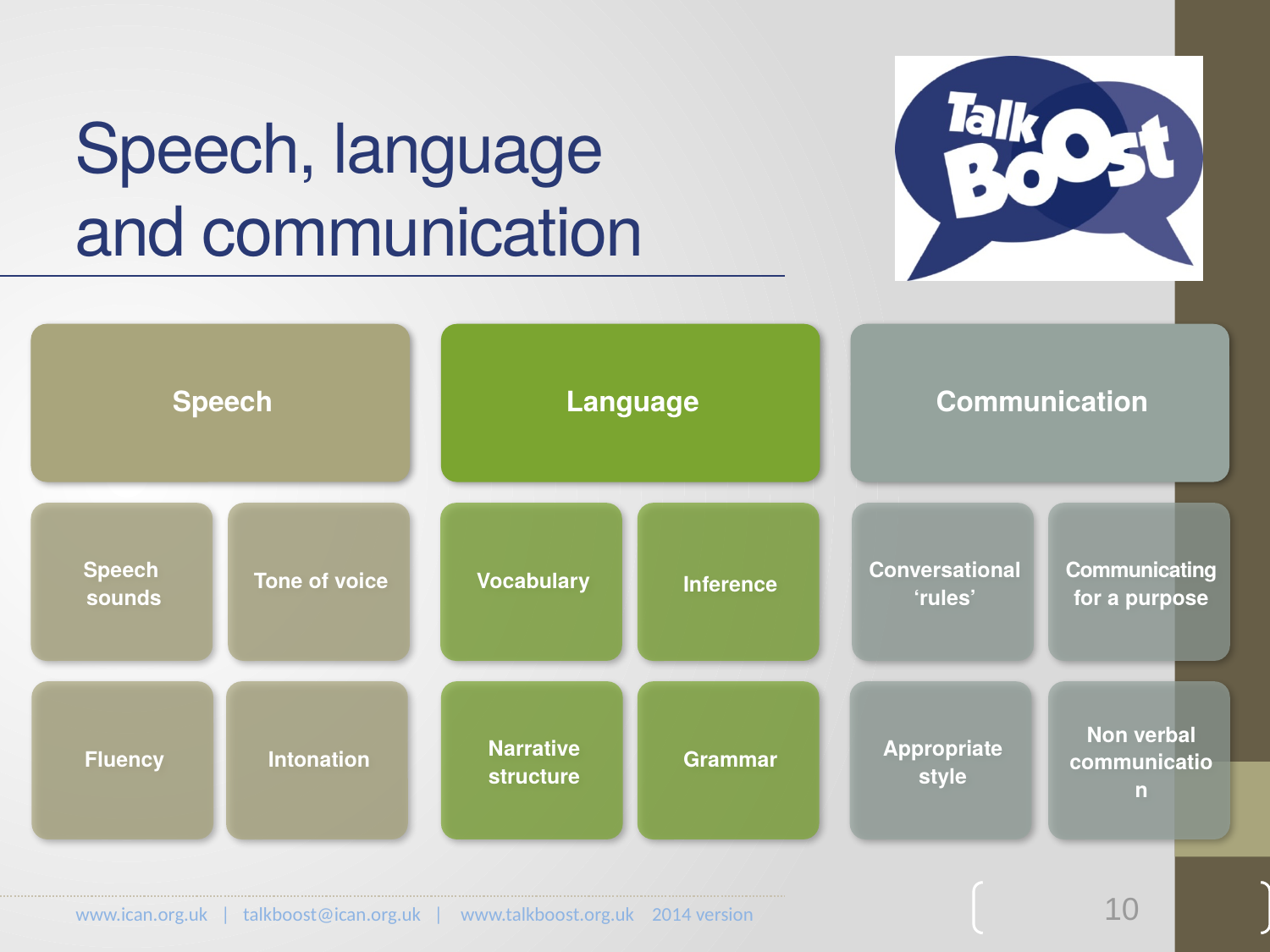

Speech, language
and communication
Speech
Speech
sounds
Fluency
Tone of voice
Intonation
Language
Vocabulary
Narrative structure
Inference
Grammar
Communication
Conversational ‘rules’
Appropriate style
Communicating
for a purpose
Non verbal communication
10